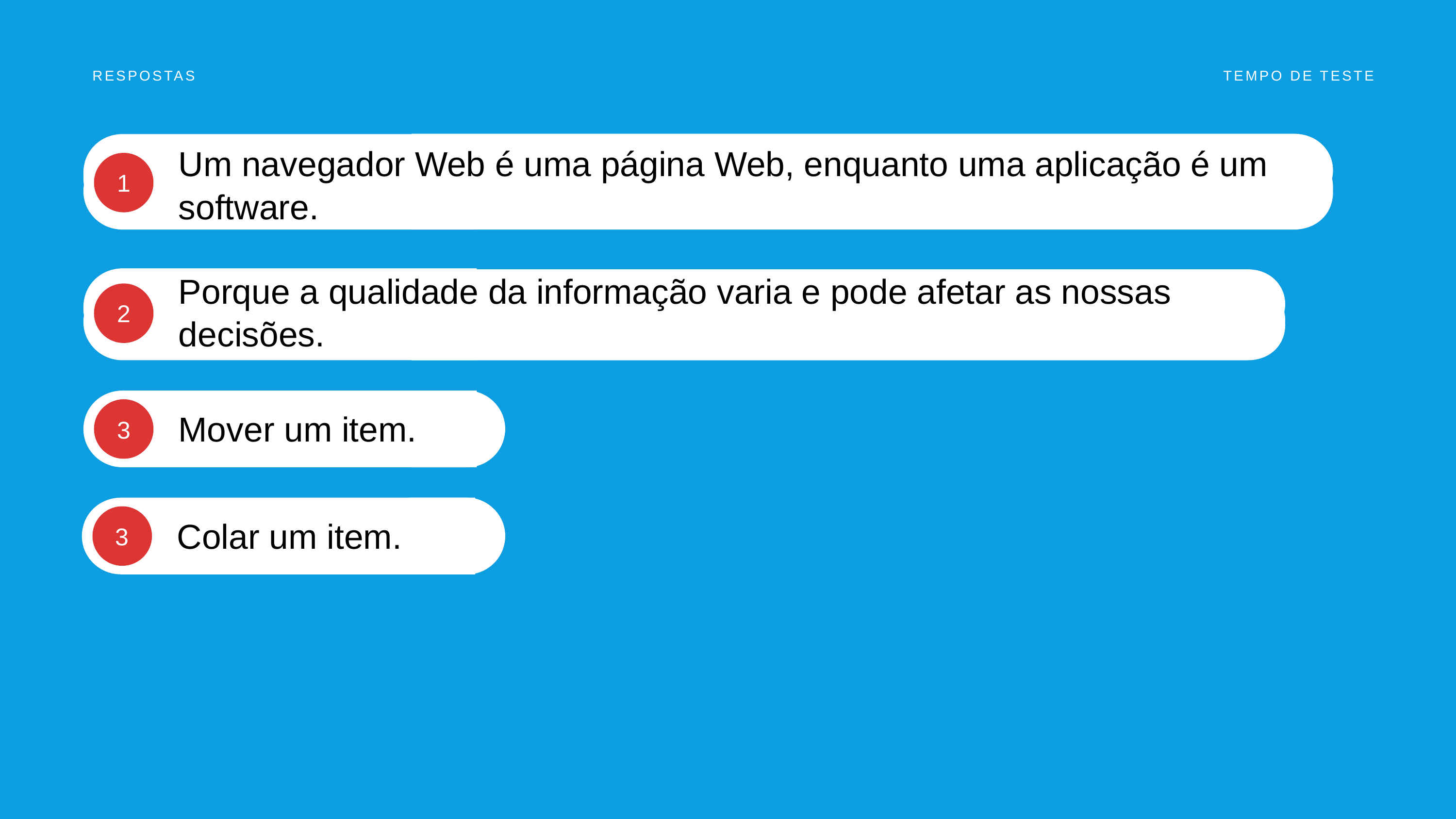

RESPOSTAS
TEMPO DE TESTE

Um navegador Web é uma página Web, enquanto uma aplicação é um software.

1

Porque a qualidade da informação varia e pode afetar as nossas decisões.

2

Mover um item.
3

Colar um item.
3